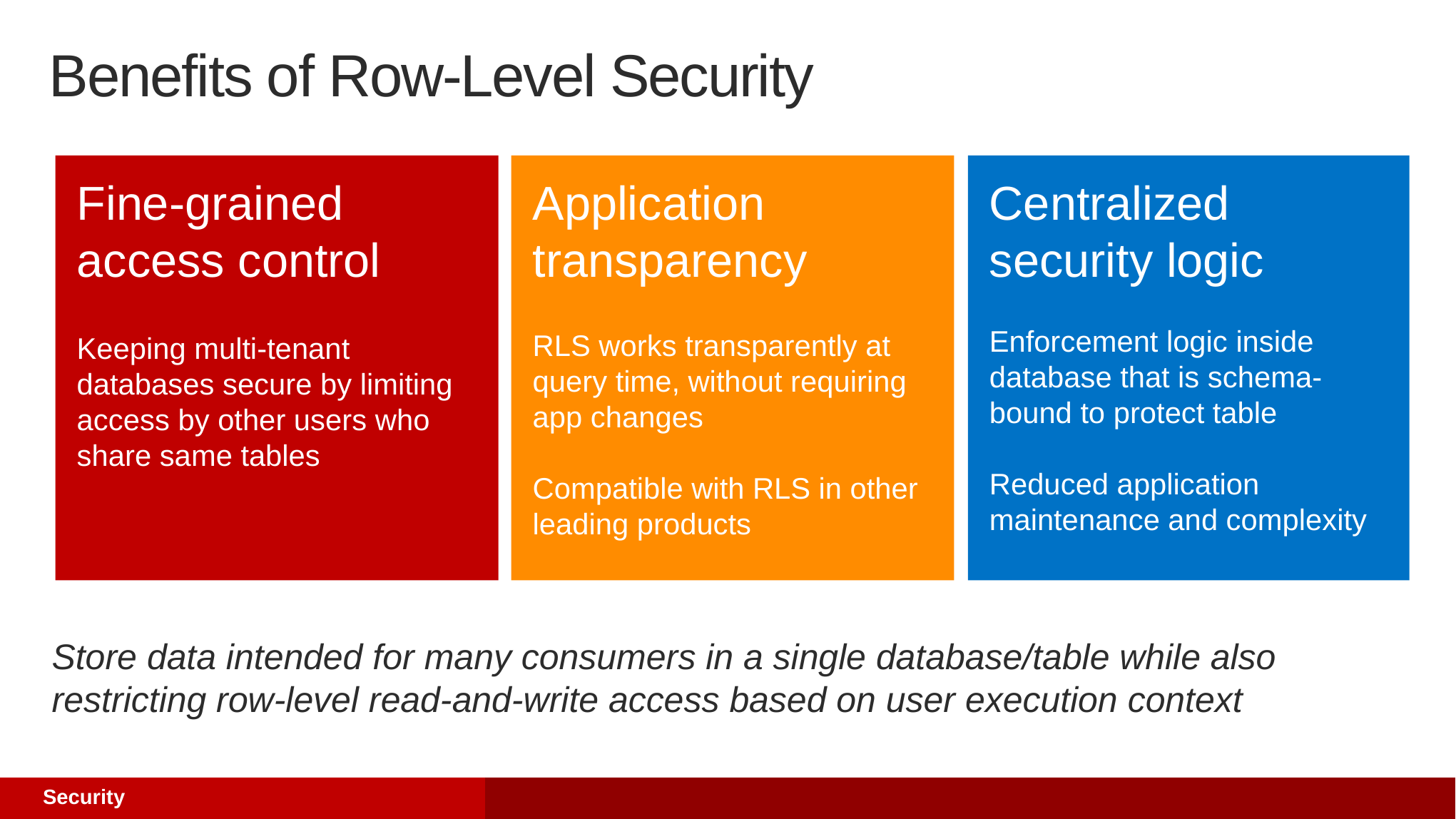

# Benefits of Row-Level Security
Fine-grained access control

Keeping multi-tenant databases secure by limiting access by other users who share same tables
Application transparency

RLS works transparently at query time, without requiring app changes
Compatible with RLS in other leading products
Centralized security logic

Enforcement logic inside database that is schema-bound to protect table

Reduced application maintenance and complexity
Store data intended for many consumers in a single database/table while also restricting row-level read-and-write access based on user execution context
Security